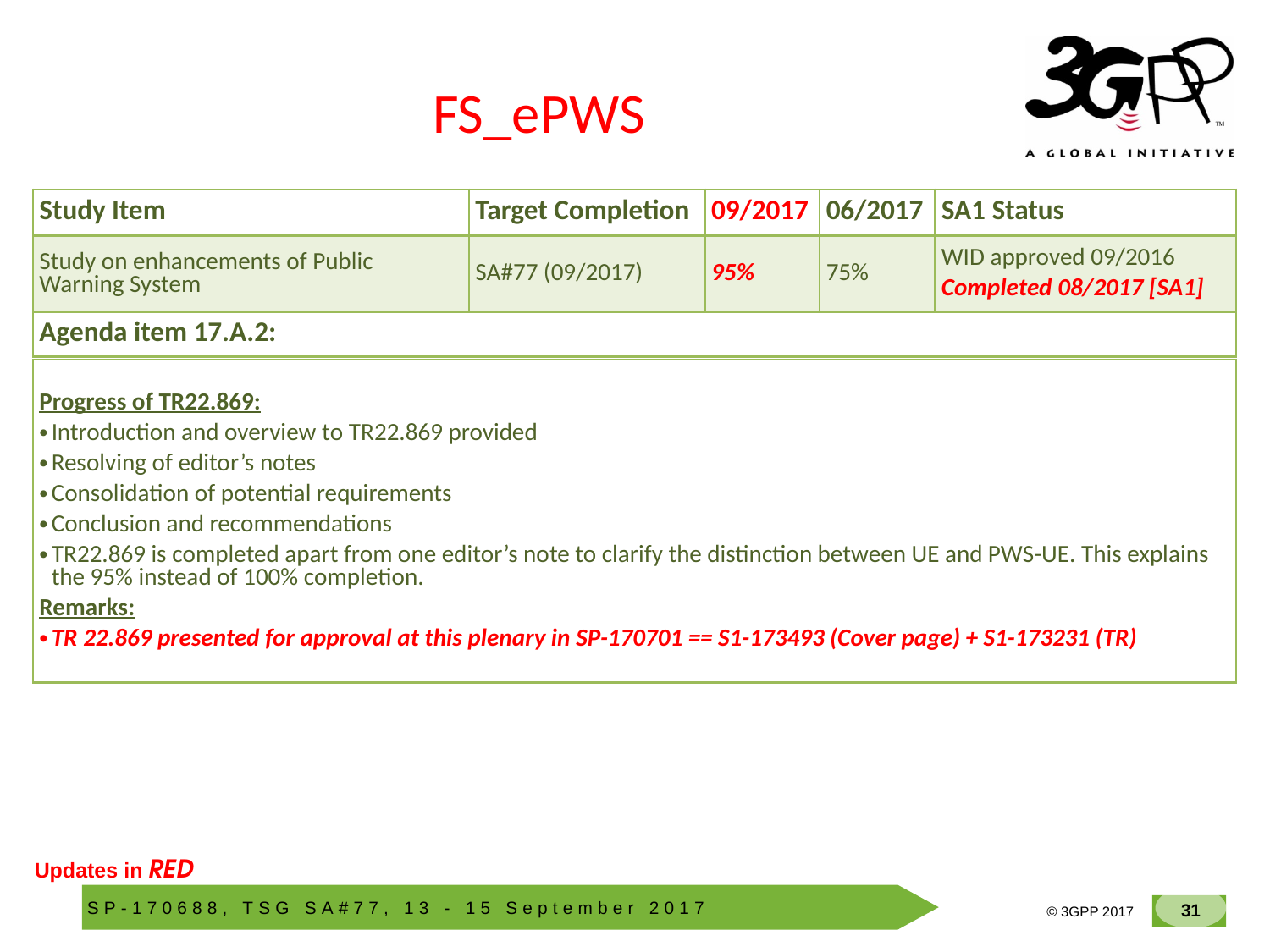

# FS_ePWS
| Study Item | Target Completion | 09/2017 | 06/2017 | SA1 Status |
| --- | --- | --- | --- | --- |
| Study on enhancements of Public Warning System | SA#77 (09/2017) | 95% | 75% | WID approved 09/2016 Completed 08/2017 [SA1] |
| Agenda item 17.A.2: |
| --- |
|  |
| Progress of TR22.869: Introduction and overview to TR22.869 provided Resolving of editor’s notes Consolidation of potential requirements Conclusion and recommendations TR22.869 is completed apart from one editor’s note to clarify the distinction between UE and PWS-UE. This explains the 95% instead of 100% completion. Remarks: TR 22.869 presented for approval at this plenary in SP-170701 == S1-173493 (Cover page) + S1-173231 (TR) |
| --- |
Updates in RED